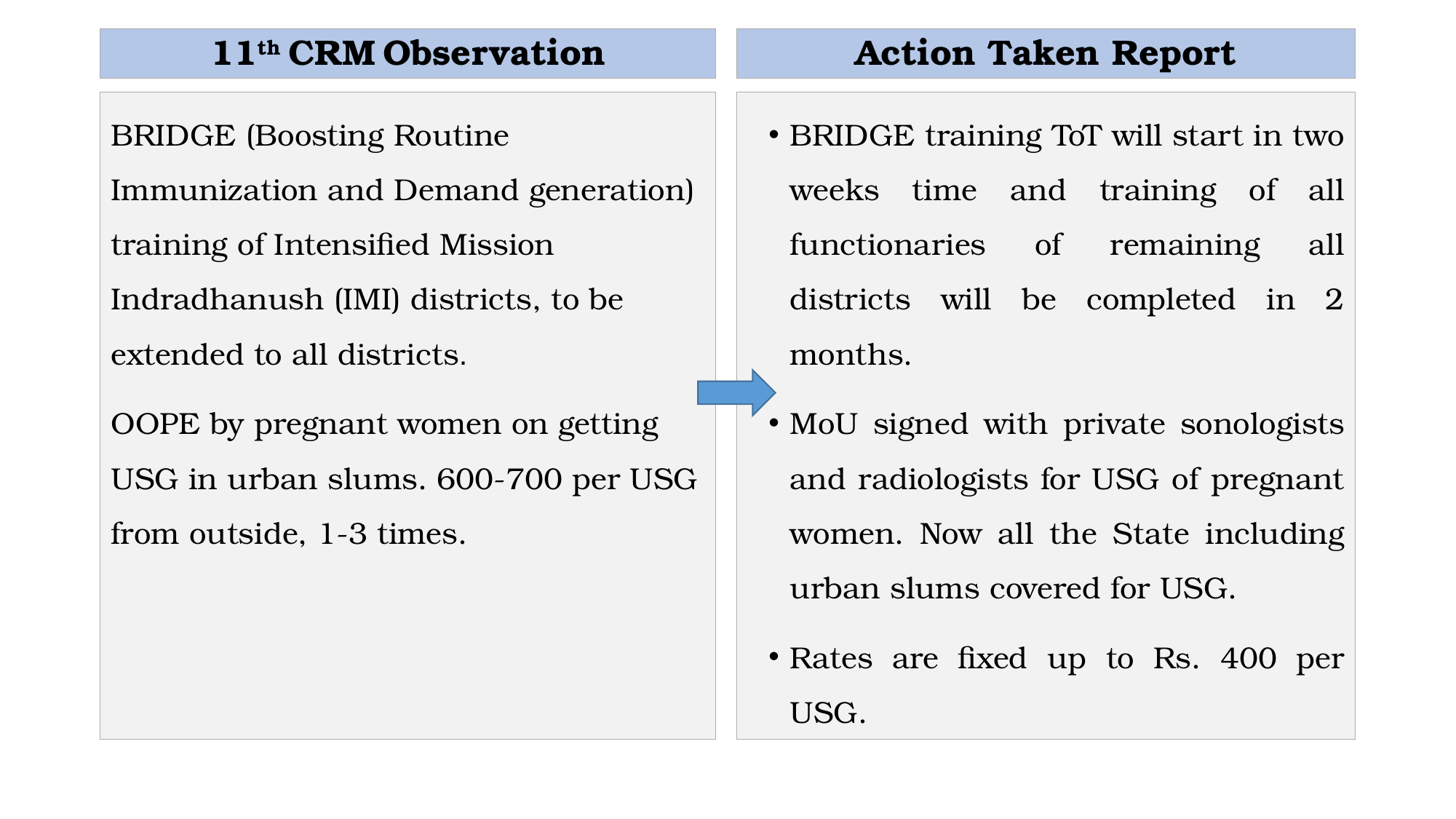

11th CRM Observation
Action Taken Report
BRIDGE (Boosting Routine Immunization and Demand generation) training of Intensified Mission Indradhanush (IMI) districts, to be extended to all districts.
OOPE by pregnant women on getting USG in urban slums. 600-700 per USG from outside, 1-3 times.

BRIDGE training ToT will start in two weeks time and training of all functionaries of remaining all districts will be completed in 2 months.
MoU signed with private sonologists and radiologists for USG of pregnant women. Now all the State including urban slums covered for USG.
Rates are fixed up to Rs. 400 per USG.